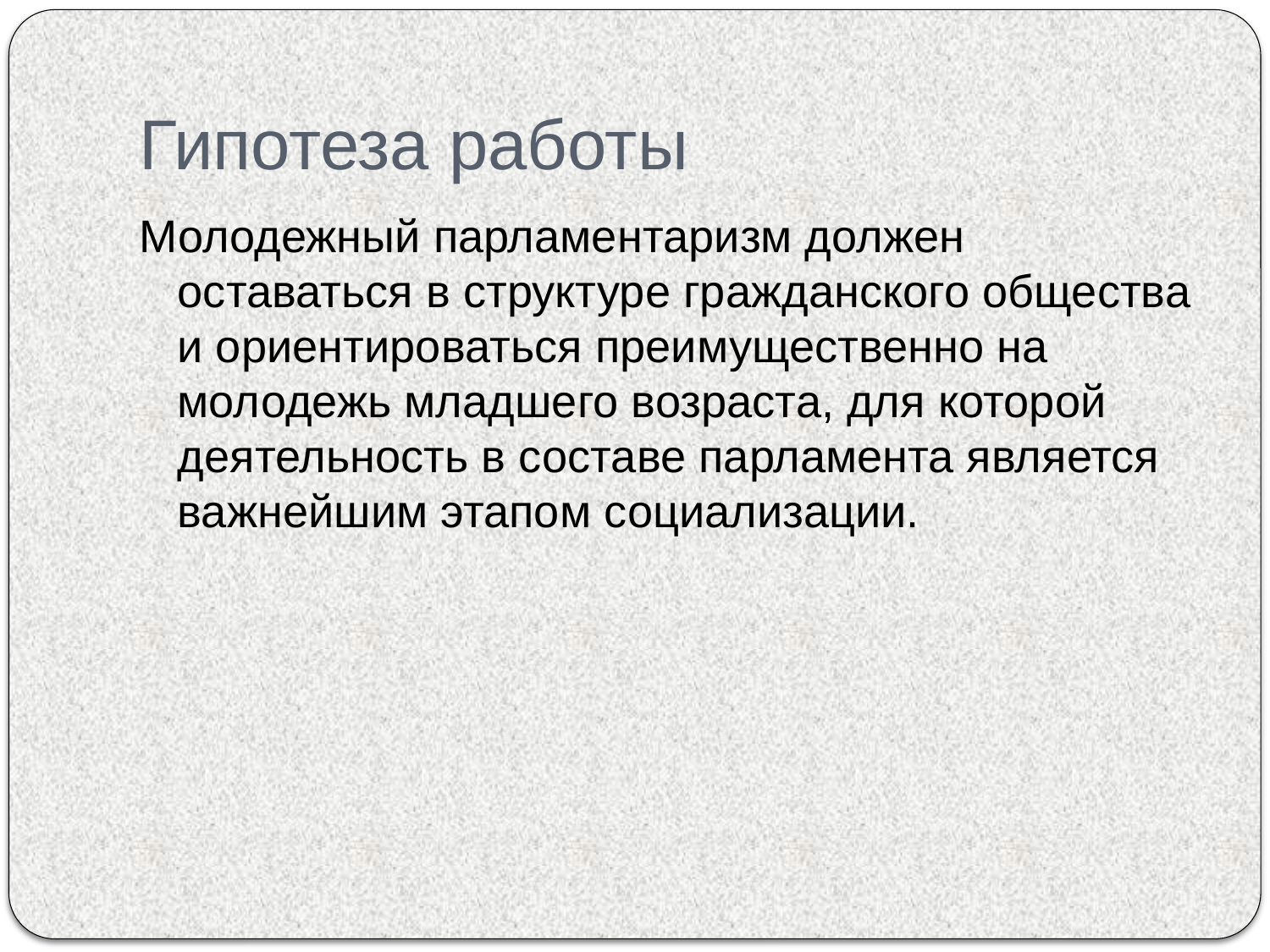

# Гипотеза работы
Молодежный парламентаризм должен оставаться в структуре гражданского общества и ориентироваться преимущественно на молодежь младшего возраста, для которой деятельность в составе парламента является важнейшим этапом социализации.